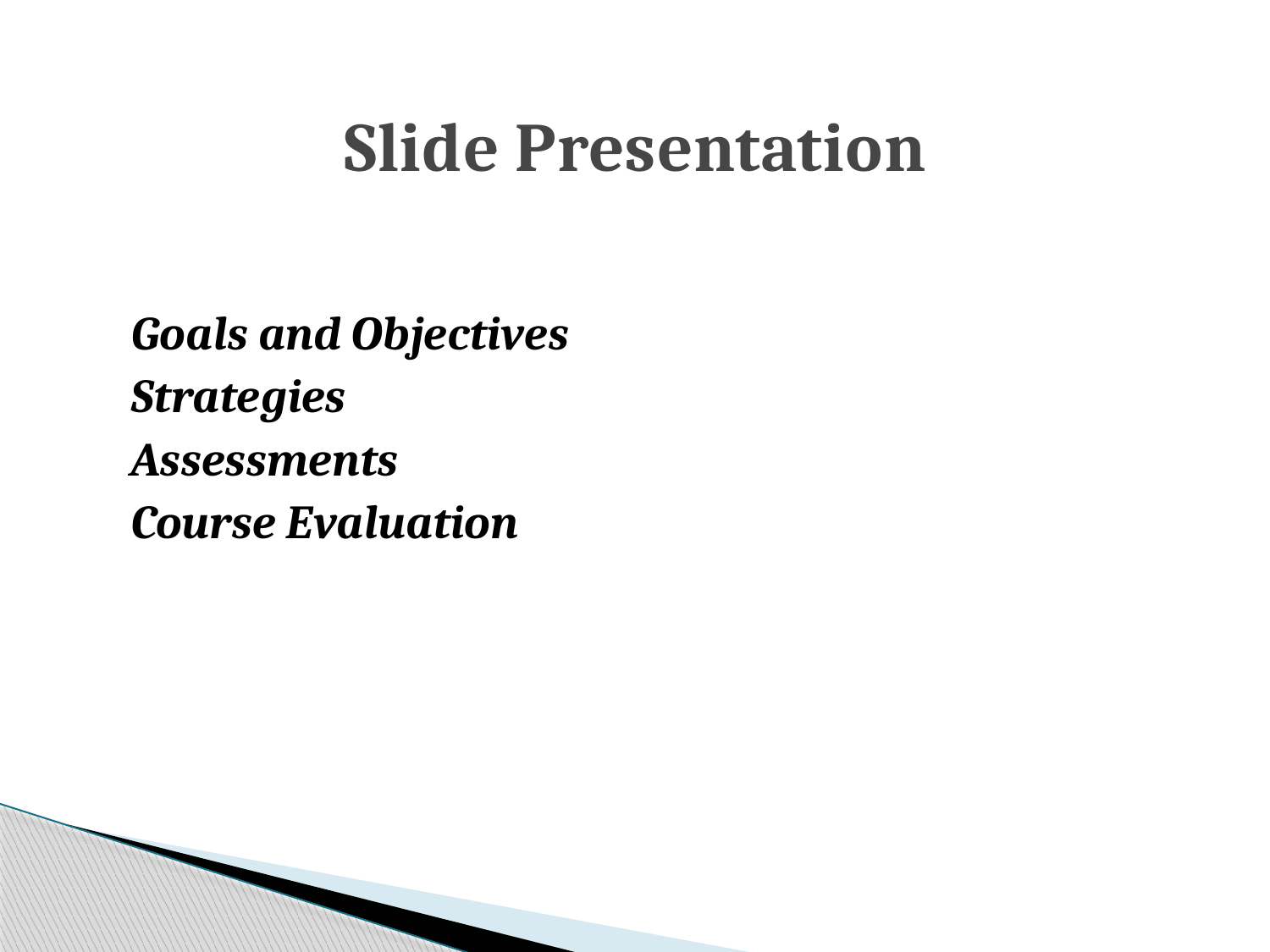

# Slide Presentation
Goals and Objectives
Strategies
Assessments
Course Evaluation